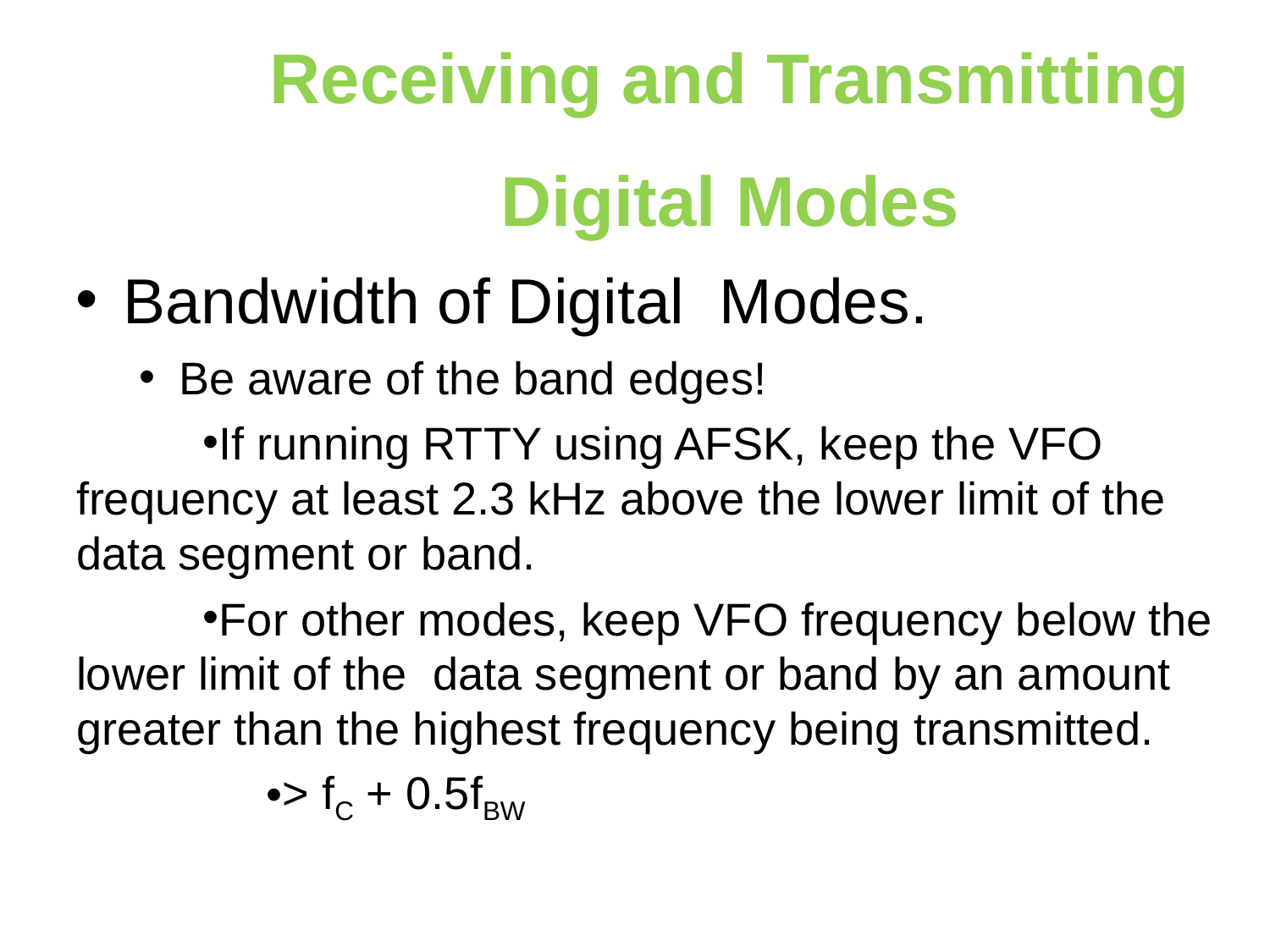

Receiving and Transmitting
Digital Modes
Bandwidth of Digital  Modes.
Be aware of the band edges!
If running RTTY using AFSK, keep the VFO frequency at least 2.3 kHz above the lower limit of the  data segment or band.
For other modes, keep VFO frequency below the lower limit of the  data segment or band by an amount greater than the highest frequency being transmitted.
> fC + 0.5fBW